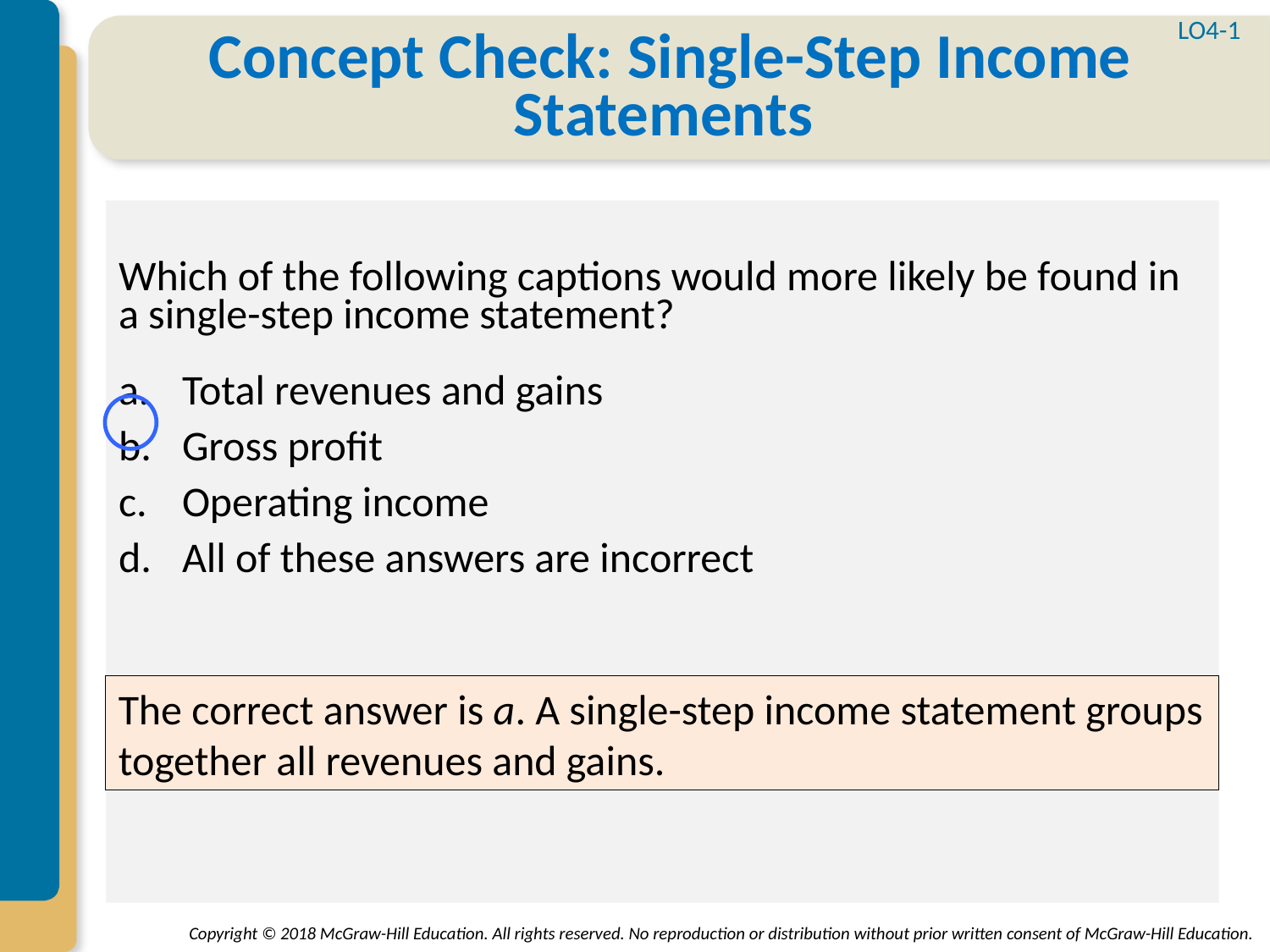

LO4-1
# Concept Check: Single-Step Income Statements

Which of the following captions would more likely be found in a single-step income statement?
Total revenues and gains
Gross profit
Operating income
All of these answers are incorrect

The correct answer is a. A single-step income statement groups together all revenues and gains.
Copyright © 2018 McGraw-Hill Education. All rights reserved. No reproduction or distribution without prior written consent of McGraw-Hill Education.